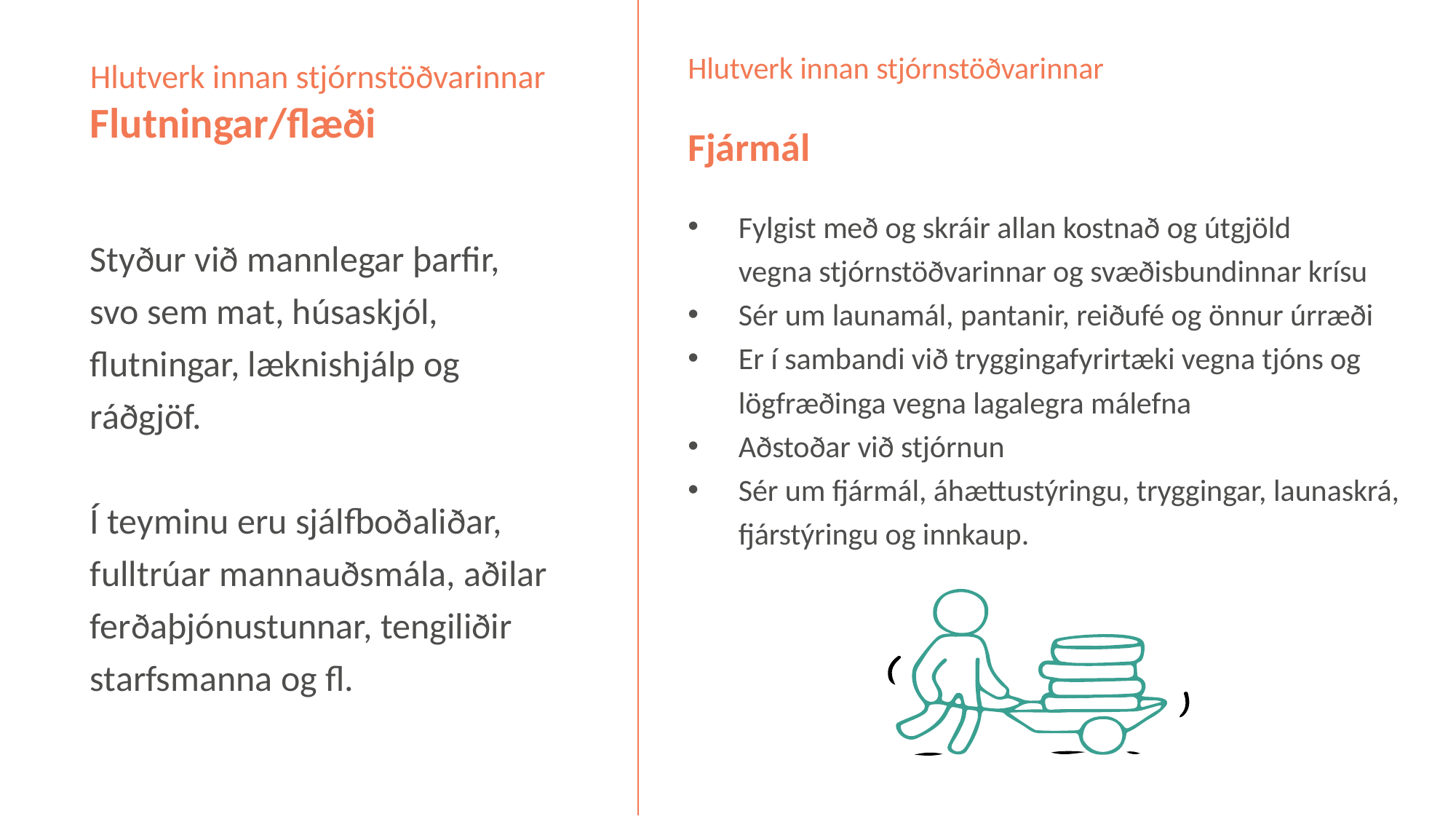

Hlutverk innan stjórnstöðvarinnar

Fjármál

Fylgist með og skráir allan kostnað og útgjöld vegna stjórnstöðvarinnar og svæðisbundinnar krísu
Sér um launamál, pantanir, reiðufé og önnur úrræði
Er í sambandi við tryggingafyrirtæki vegna tjóns og lögfræðinga vegna lagalegra málefna
Aðstoðar við stjórnun
Sér um fjármál, áhættustýringu, tryggingar, launaskrá, fjárstýringu og innkaup.
Hlutverk innan stjórnstöðvarinnar
Flutningar/flæði

Styður við mannlegar þarfir, svo sem mat, húsaskjól, flutningar, læknishjálp og ráðgjöf.

Í teyminu eru sjálfboðaliðar, fulltrúar mannauðsmála, aðilar ferðaþjónustunnar, tengiliðir starfsmanna og fl.